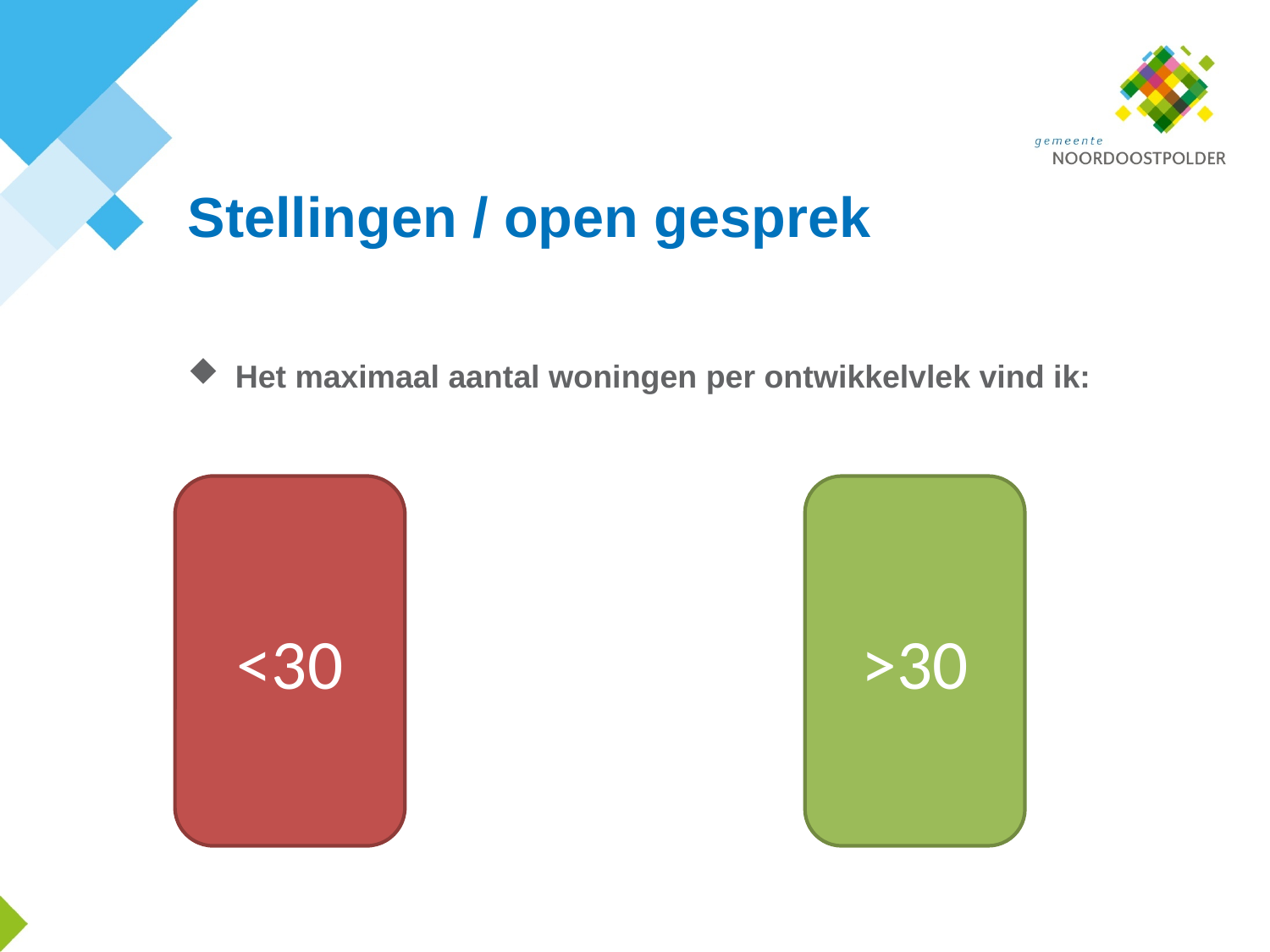

# Stellingen / open gesprek
Het maximaal aantal woningen per ontwikkelvlek vind ik:
<30
>30